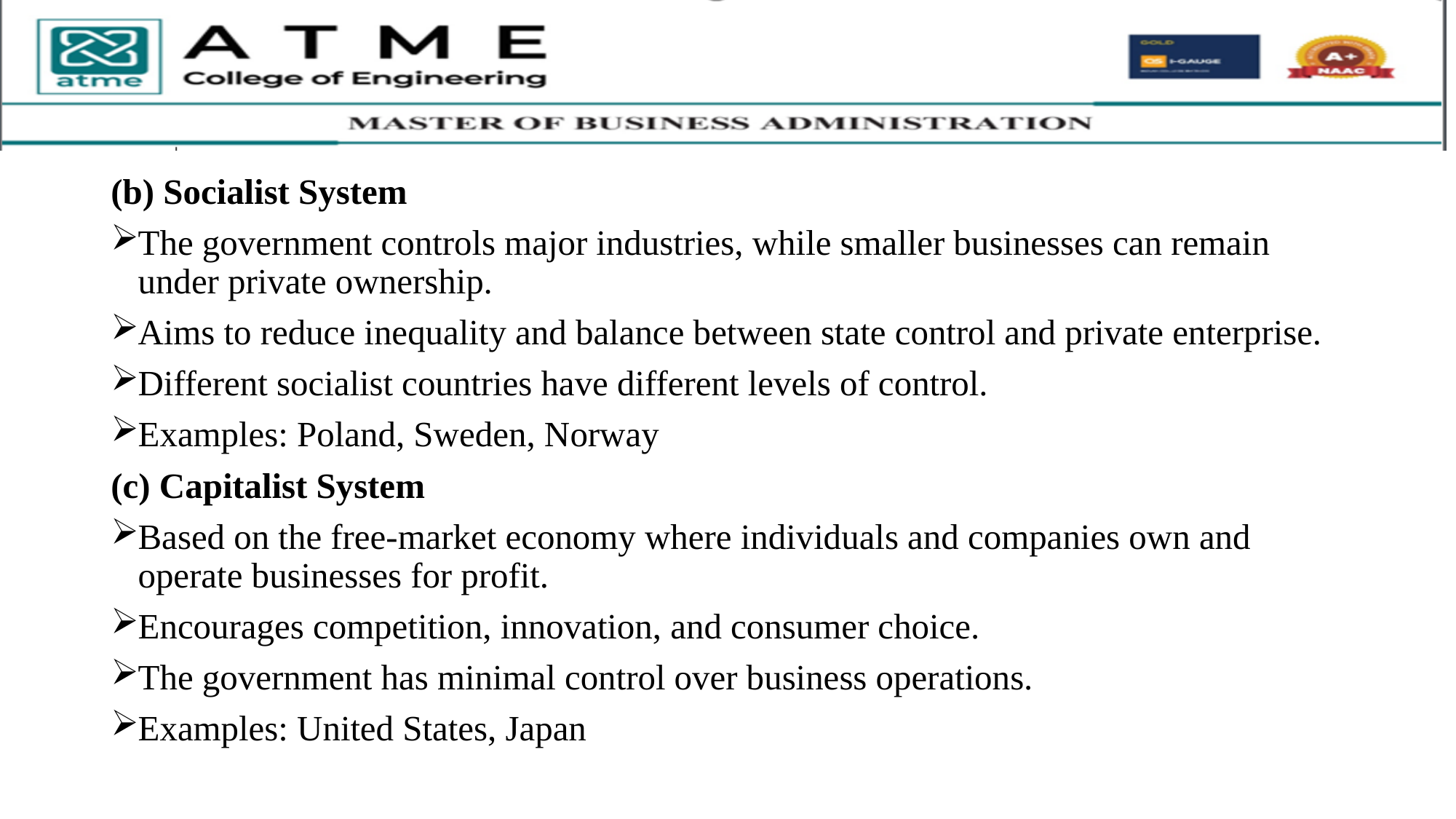

(b) Socialist System
The government controls major industries, while smaller businesses can remain under private ownership.
Aims to reduce inequality and balance between state control and private enterprise.
Different socialist countries have different levels of control.
Examples: Poland, Sweden, Norway
(c) Capitalist System
Based on the free-market economy where individuals and companies own and operate businesses for profit.
Encourages competition, innovation, and consumer choice.
The government has minimal control over business operations.
Examples: United States, Japan